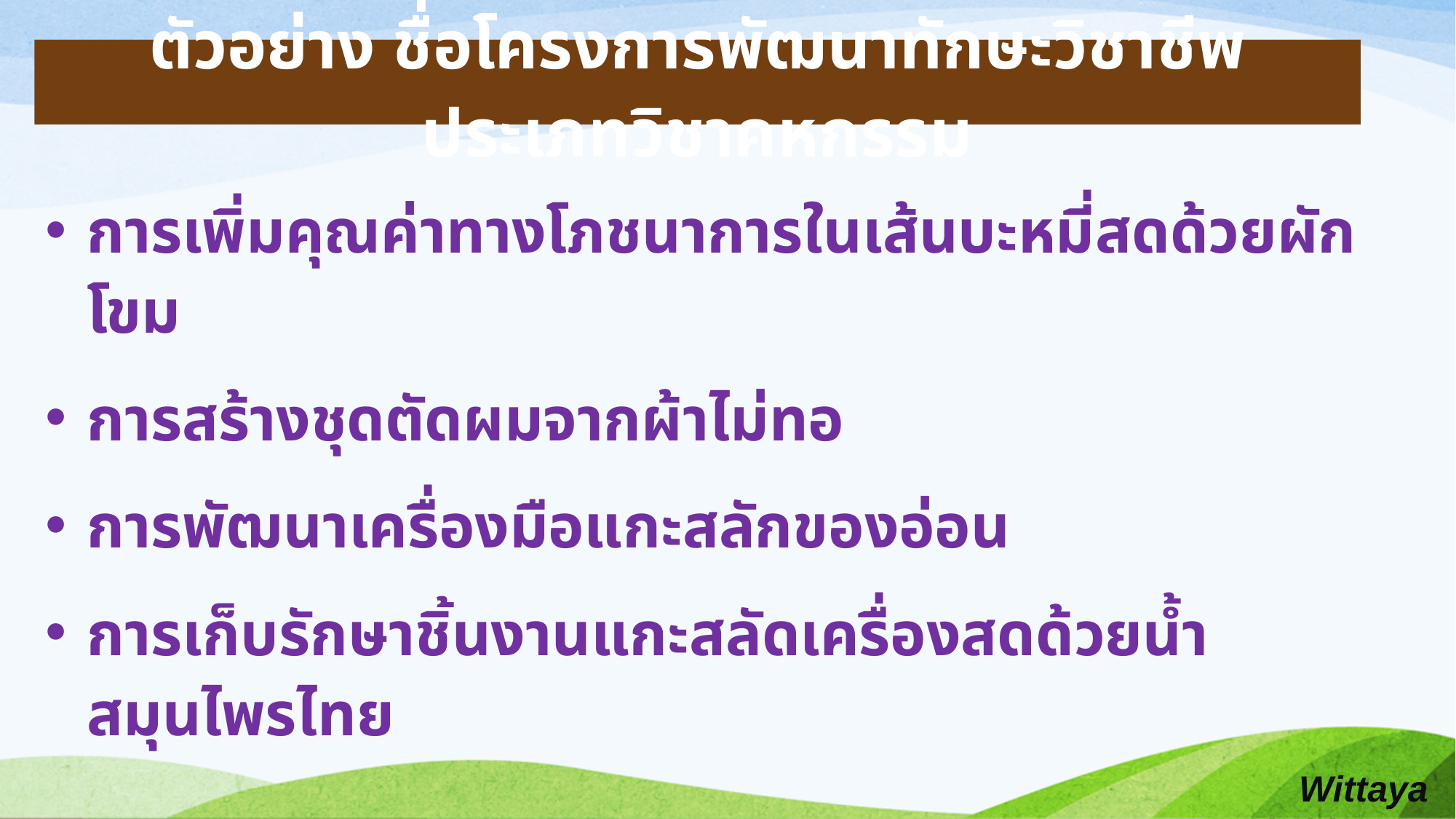

ตัวอย่าง ชื่อโครงการพัฒนาทักษะวิชาชีพ ประเภทวิชาคหกรรม
การเพิ่มคุณค่าทางโภชนาการในเส้นบะหมี่สดด้วยผักโขม
การสร้างชุดตัดผมจากผ้าไม่ทอ
การพัฒนาเครื่องมือแกะสลักของอ่อน
การเก็บรักษาชิ้นงานแกะสลัดเครื่องสดด้วยน้ำสมุนไพรไทย
Wittaya Jaiwithee ...